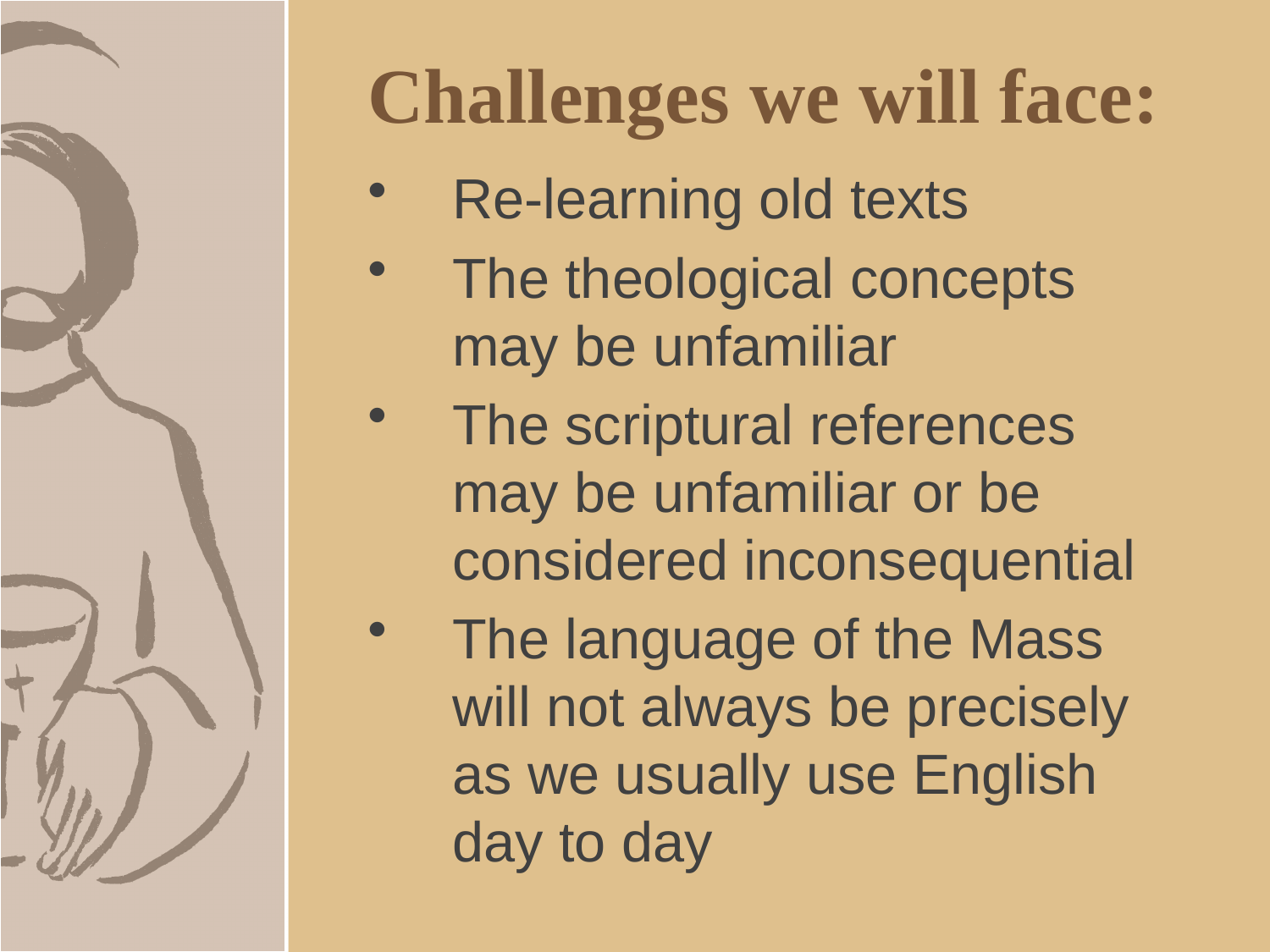

# Challenges we will face:
Re-learning old texts
The theological concepts may be unfamiliar
The scriptural references may be unfamiliar or be considered inconsequential
The language of the Mass will not always be precisely as we usually use English day to day